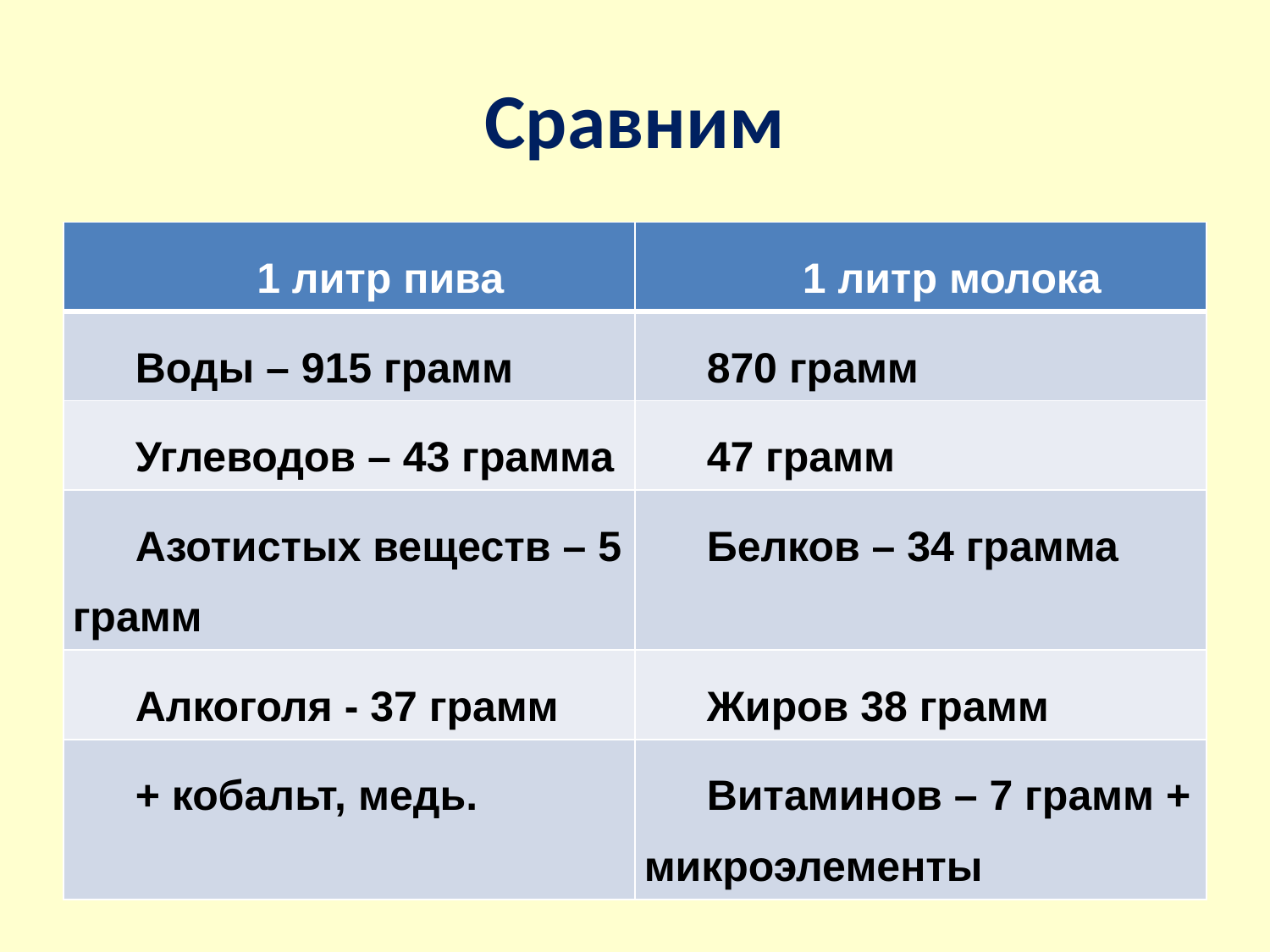

# Сравним
| 1 литр пива | 1 литр молока |
| --- | --- |
| Воды – 915 грамм | 870 грамм |
| Углеводов – 43 грамма | 47 грамм |
| Азотистых веществ – 5 грамм | Белков – 34 грамма |
| Алкоголя - 37 грамм | Жиров 38 грамм |
| + кобальт, медь. | Витаминов – 7 грамм + микроэлементы |